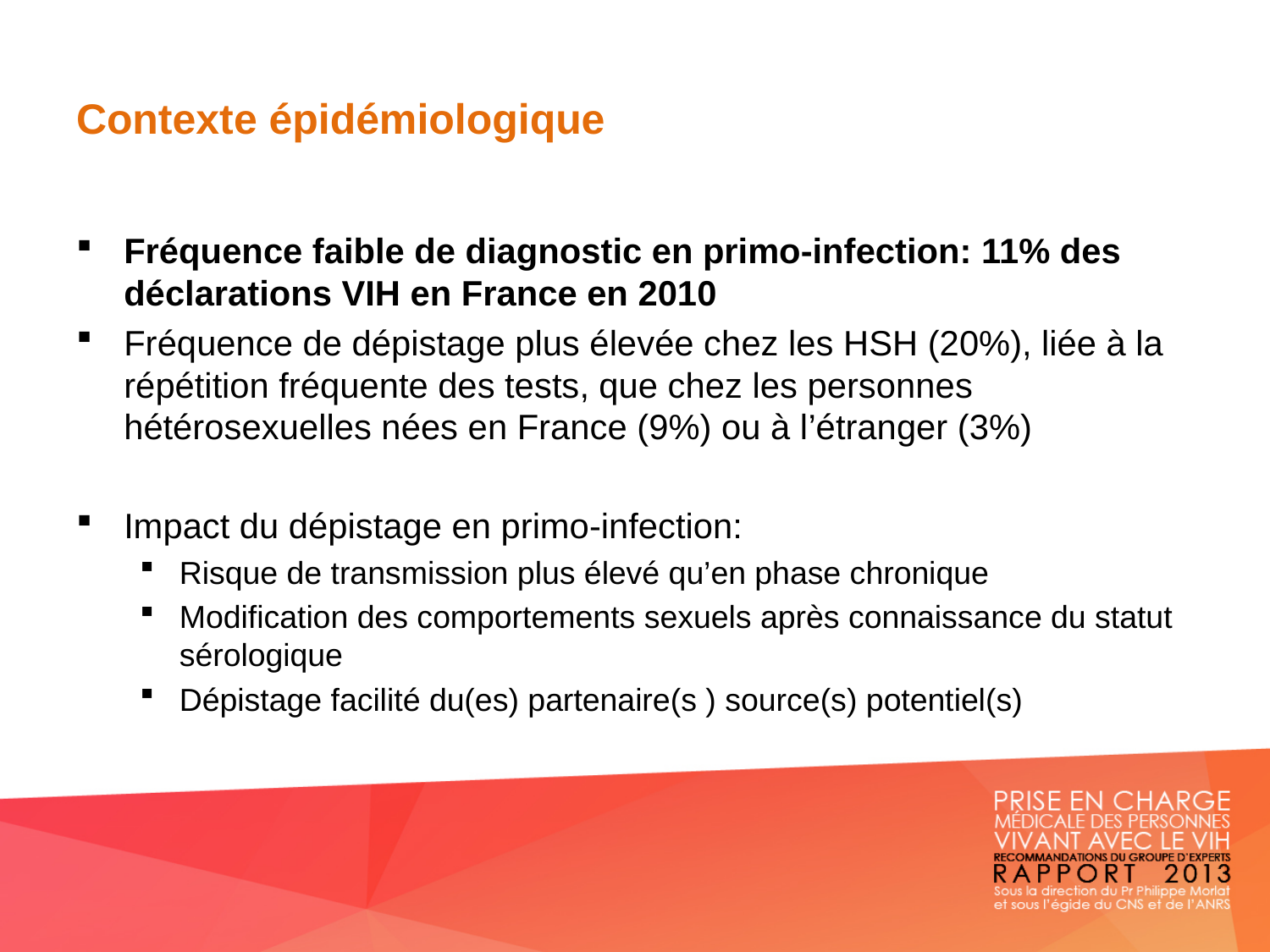

# Contexte épidémiologique
Fréquence faible de diagnostic en primo-infection: 11% des déclarations VIH en France en 2010
Fréquence de dépistage plus élevée chez les HSH (20%), liée à la répétition fréquente des tests, que chez les personnes hétérosexuelles nées en France (9%) ou à l’étranger (3%)

Impact du dépistage en primo-infection:
Risque de transmission plus élevé qu’en phase chronique
Modification des comportements sexuels après connaissance du statut sérologique
Dépistage facilité du(es) partenaire(s ) source(s) potentiel(s)